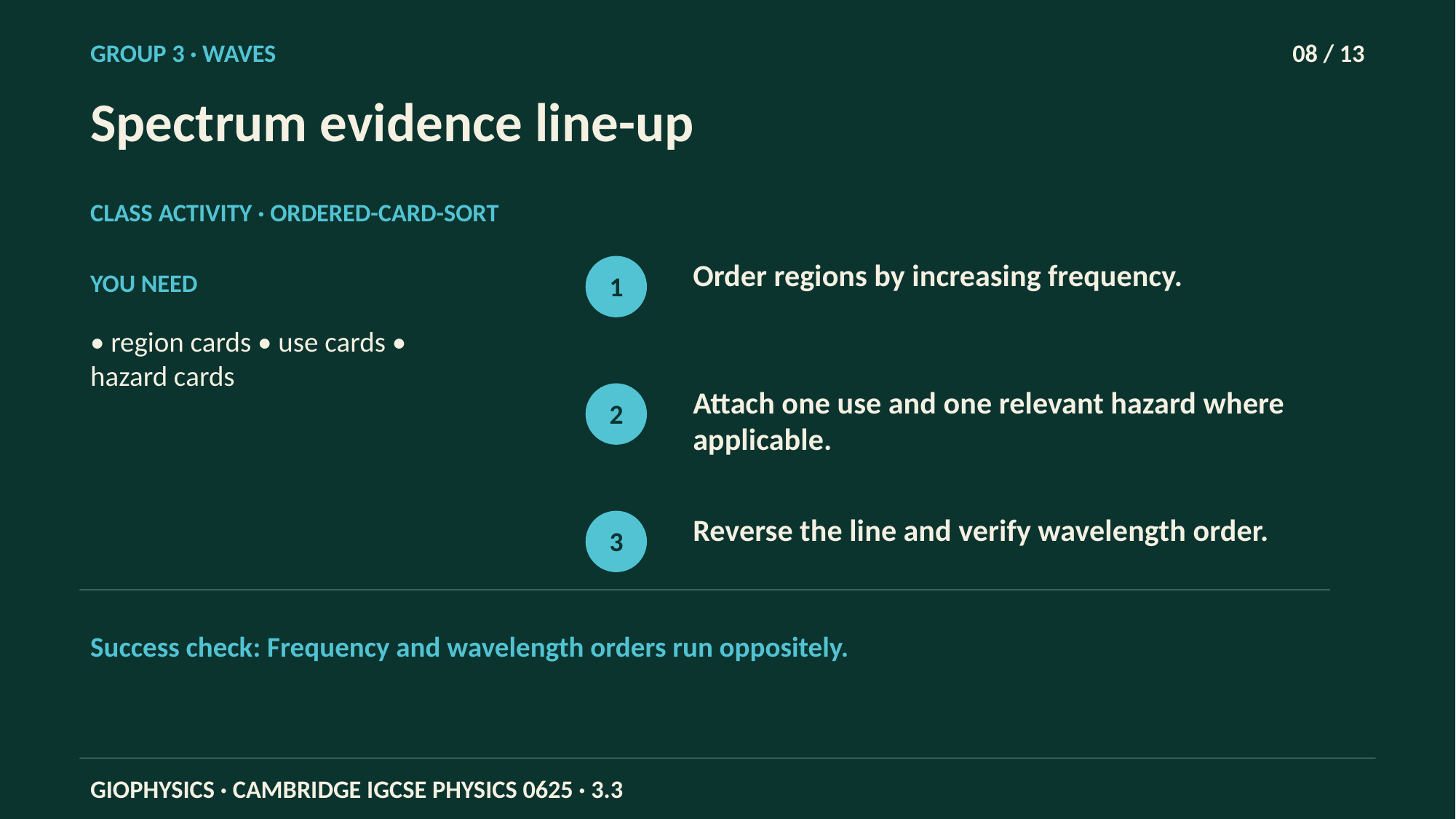

GROUP 3 · WAVES
08 / 13
Spectrum evidence line-up
CLASS ACTIVITY · ORDERED-CARD-SORT
Order regions by increasing frequency.

YOU NEED
1
• region cards • use cards • hazard cards
Attach one use and one relevant hazard where applicable.

2
Reverse the line and verify wavelength order.

3

Success check: Frequency and wavelength orders run oppositely.

GIOPHYSICS · CAMBRIDGE IGCSE PHYSICS 0625 · 3.3